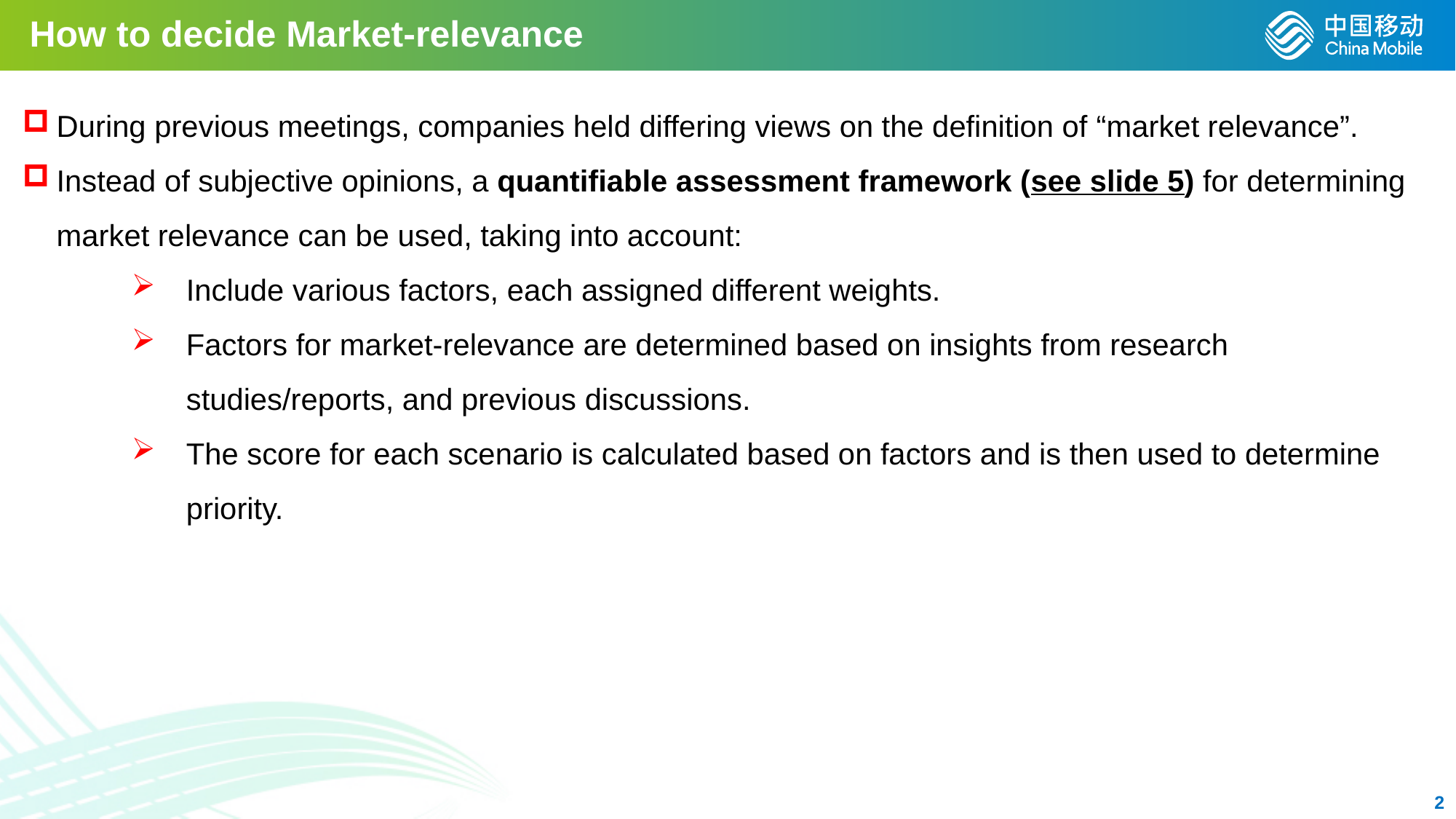

How to decide Market-relevance
During previous meetings, companies held differing views on the definition of “market relevance”.
Instead of subjective opinions, a quantifiable assessment framework (see slide 5) for determining market relevance can be used, taking into account:
Include various factors, each assigned different weights.
Factors for market-relevance are determined based on insights from research studies/reports, and previous discussions.
The score for each scenario is calculated based on factors and is then used to determine priority.